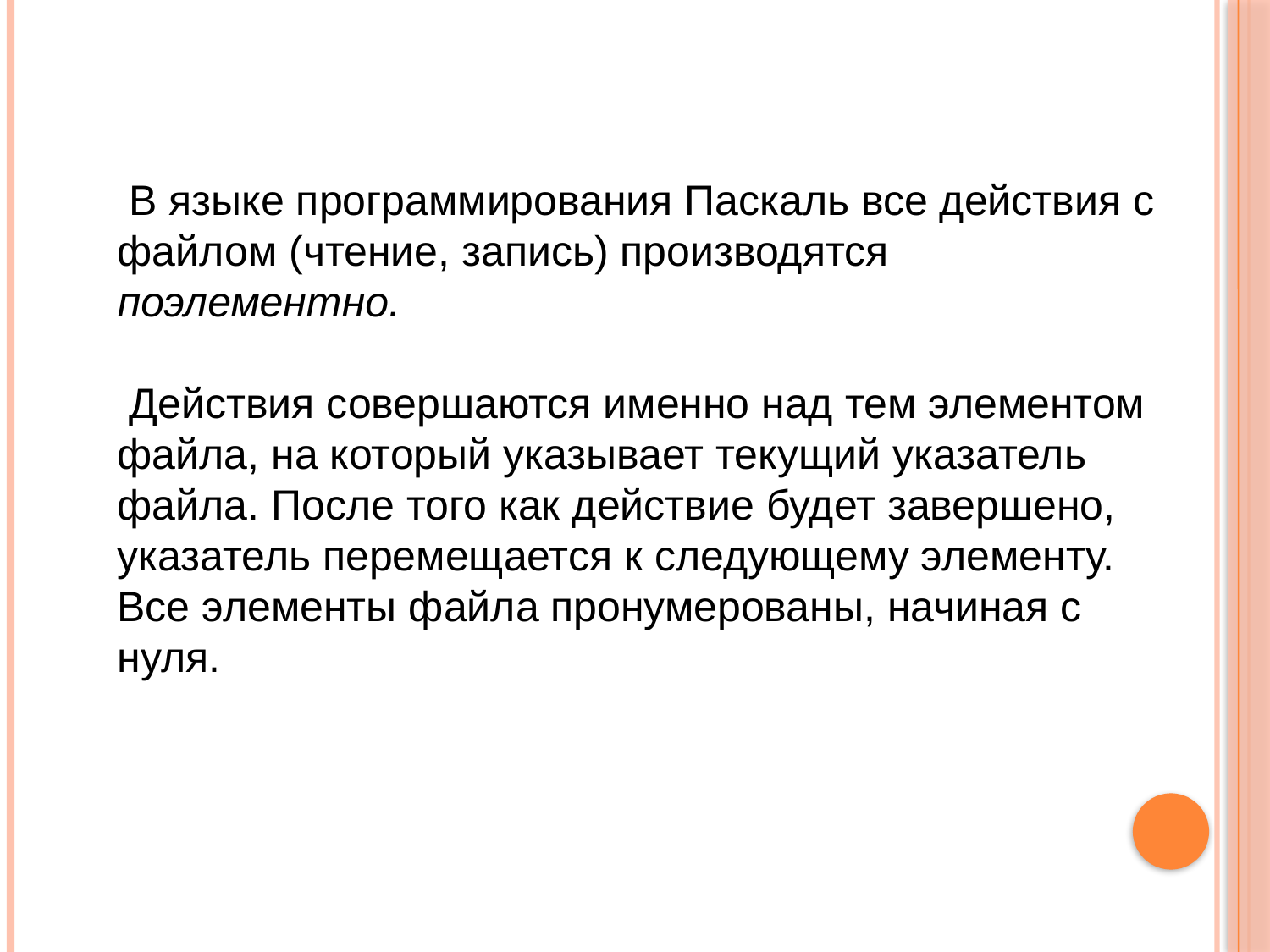

В языке программирования Паскаль все действия с файлом (чтение, запись) производятся поэлементно.

 Действия совершаются именно над тем элементом файла, на который указывает текущий указатель файла. После того как действие будет завершено, указатель перемещается к следующему элементу. Все элементы файла пронумерованы, начиная с нуля.